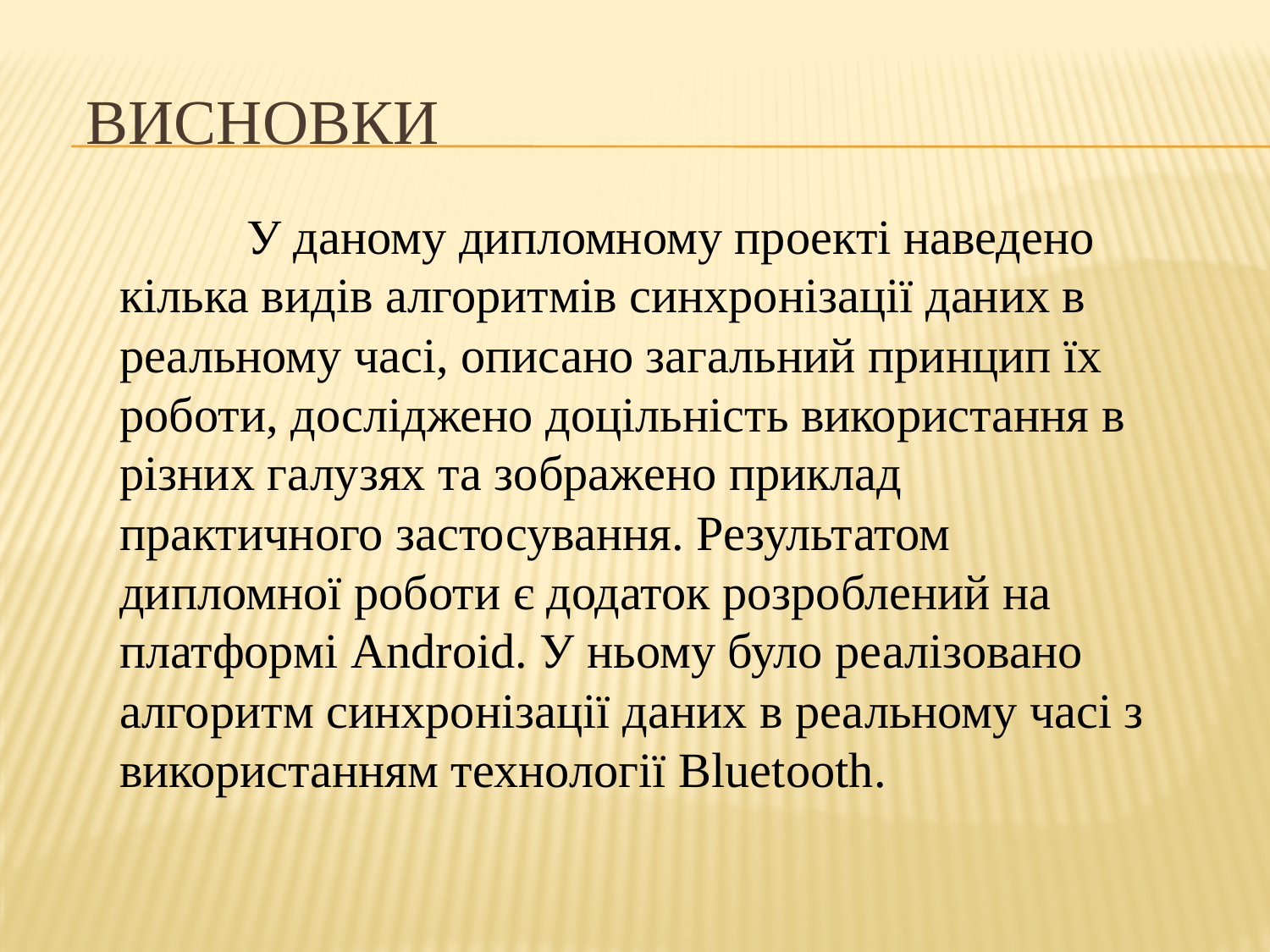

# Висновки
		У даному дипломному проекті наведено кілька видів алгоритмів синхронізації даних в реальному часі, описано загальний принцип їх роботи, досліджено доцільність використання в різних галузях та зображено приклад практичного застосування. Результатом дипломної роботи є додаток розроблений на платформі Android. У ньому було реалізовано алгоритм синхронізації даних в реальному часі з використанням технології Bluetooth.